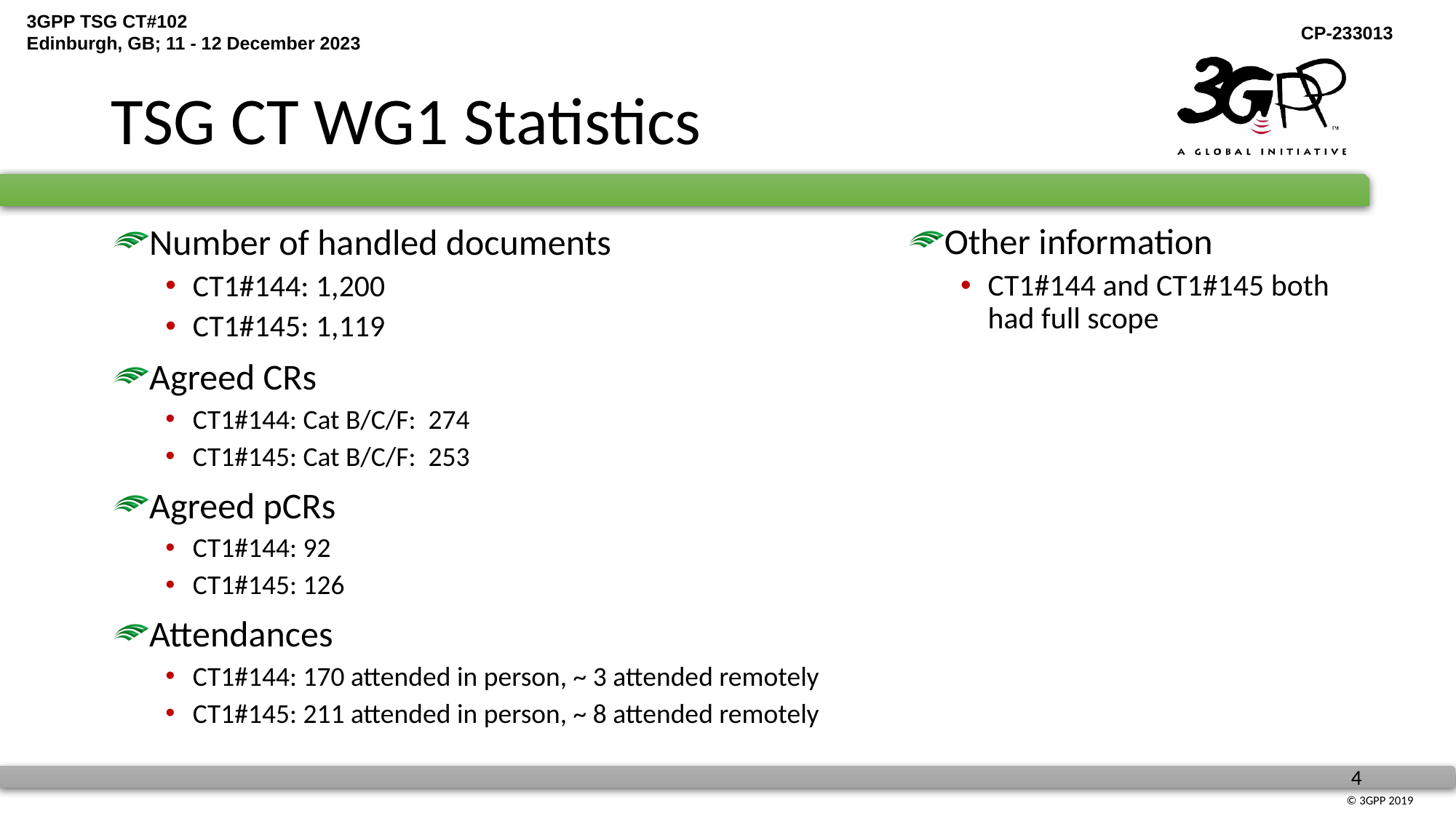

# TSG CT WG1 Statistics
Other information
CT1#144 and CT1#145 both had full scope
Number of handled documents
CT1#144: 1,200
CT1#145: 1,119
Agreed CRs
CT1#144: Cat B/C/F:  274
CT1#145: Cat B/C/F:  253
Agreed pCRs
CT1#144: 92
CT1#145: 126
Attendances
CT1#144: 170 attended in person, ~ 3 attended remotely
CT1#145: 211 attended in person, ~ 8 attended remotely